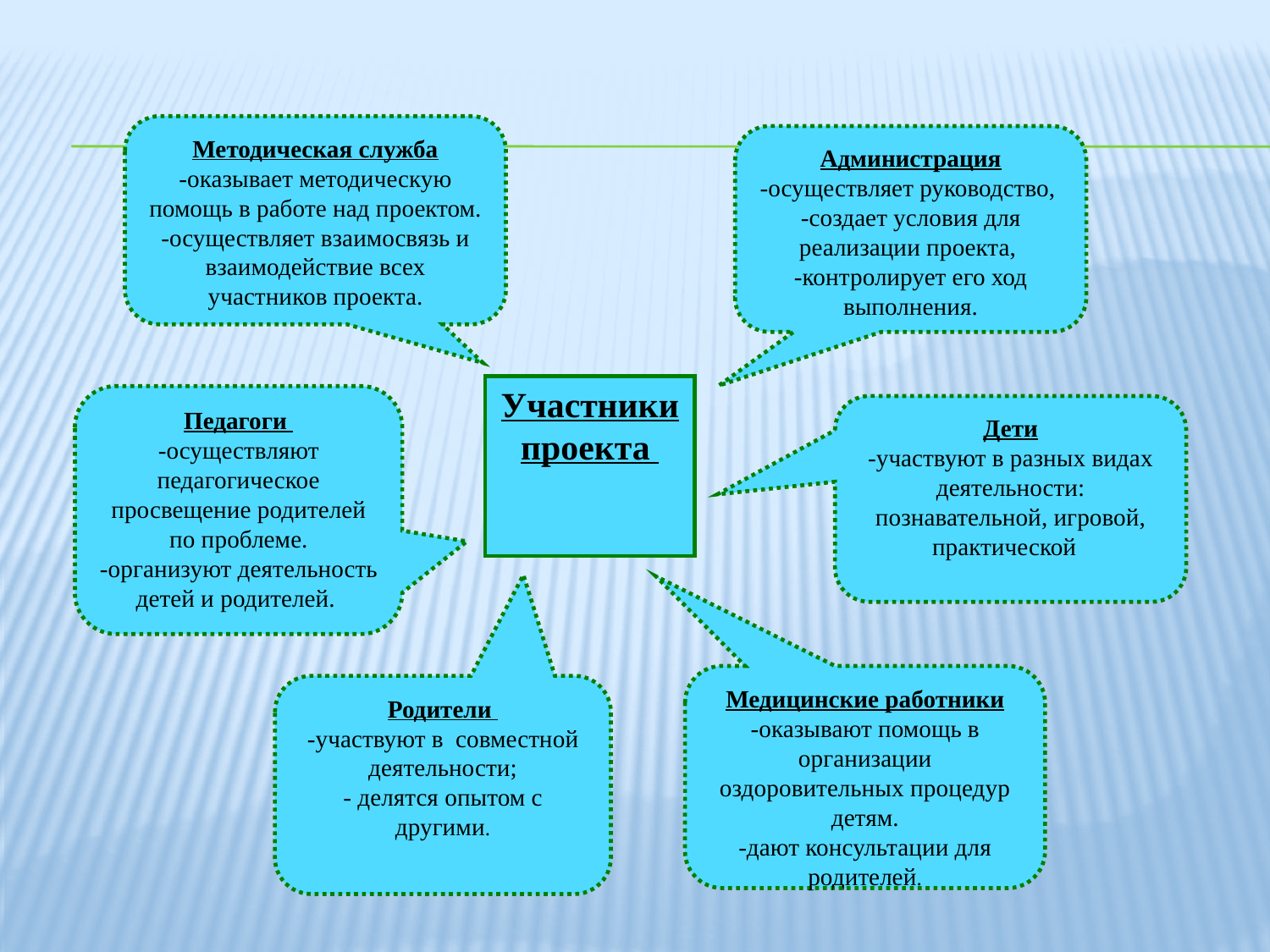

Методическая служба
-оказывает методическую помощь в работе над проектом.
-осуществляет взаимосвязь и взаимодействие всех участников проекта.
Администрация
-осуществляет руководство,
-создает условия для реализации проекта,
-контролирует его ход выполнения.
Участники проекта
Педагоги
-осуществляют педагогическое просвещение родителей по проблеме.
-организуют деятельность детей и родителей.
Дети
-участвуют в разных видах деятельности: познавательной, игровой, практической

Медицинские работники
-оказывают помощь в организации оздоровительных процедур детям.
-дают консультации для родителей.
Родители
-участвуют в  совместной деятельности;
- делятся опытом с другими.